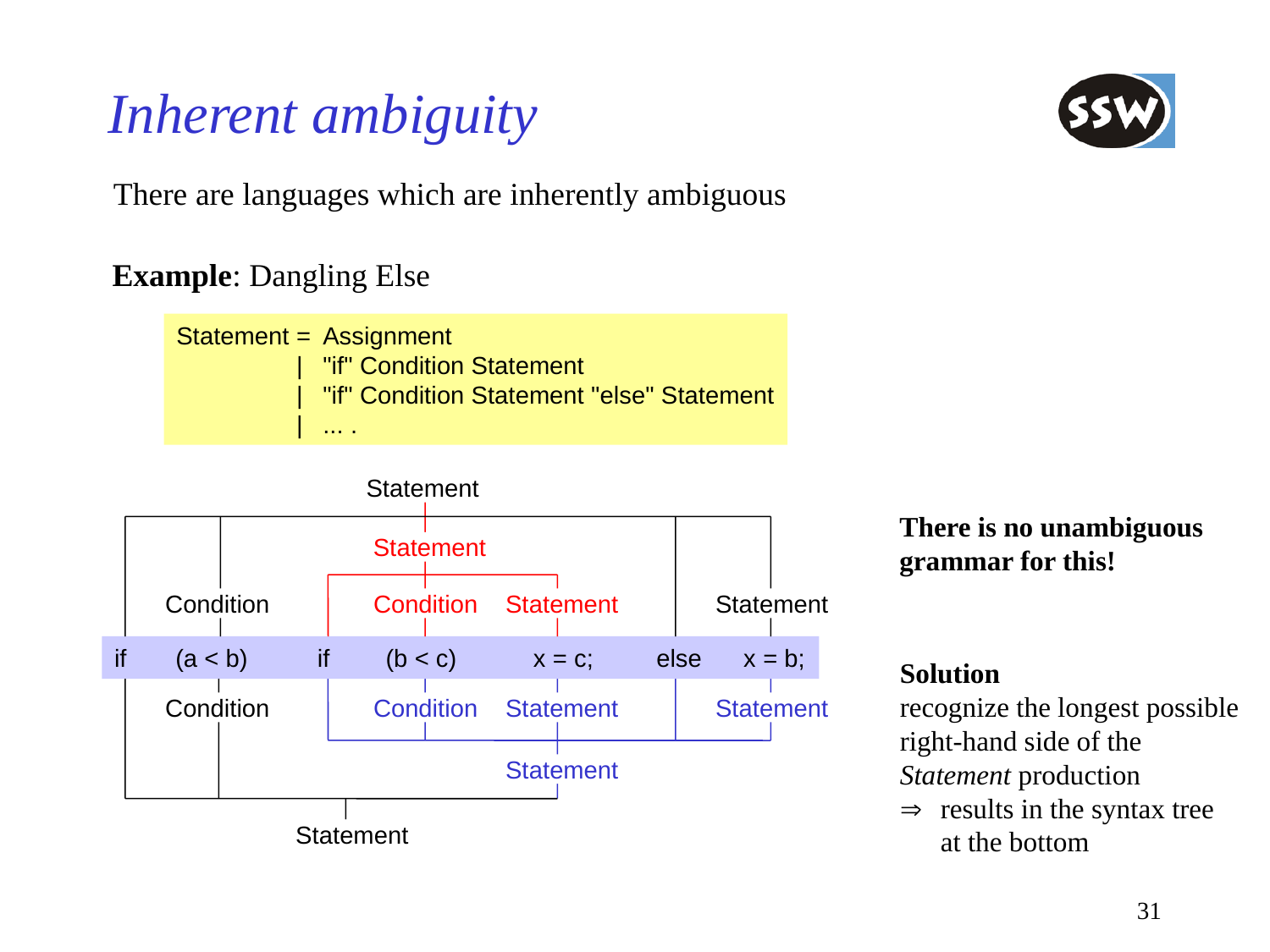

# Inherent ambiguity
There are languages which are inherently ambiguous
Example: Dangling Else
Statement	=	Assignment
	|	"if" Condition Statement
	|	"if" Condition Statement "else" Statement
	|	... .
Statement

Condition
Statement
There is no unambiguous
grammar for this!
Solution
recognize the longest possible
right-hand side of the
Statement production
⇒	results in the syntax tree
	at the bottom

Statement

Condition
Statement
if       (a < b)          if        (b < c)           x = c;         else      x = b;

Condition

Statement

Condition
Statement
Statement

Statement
31